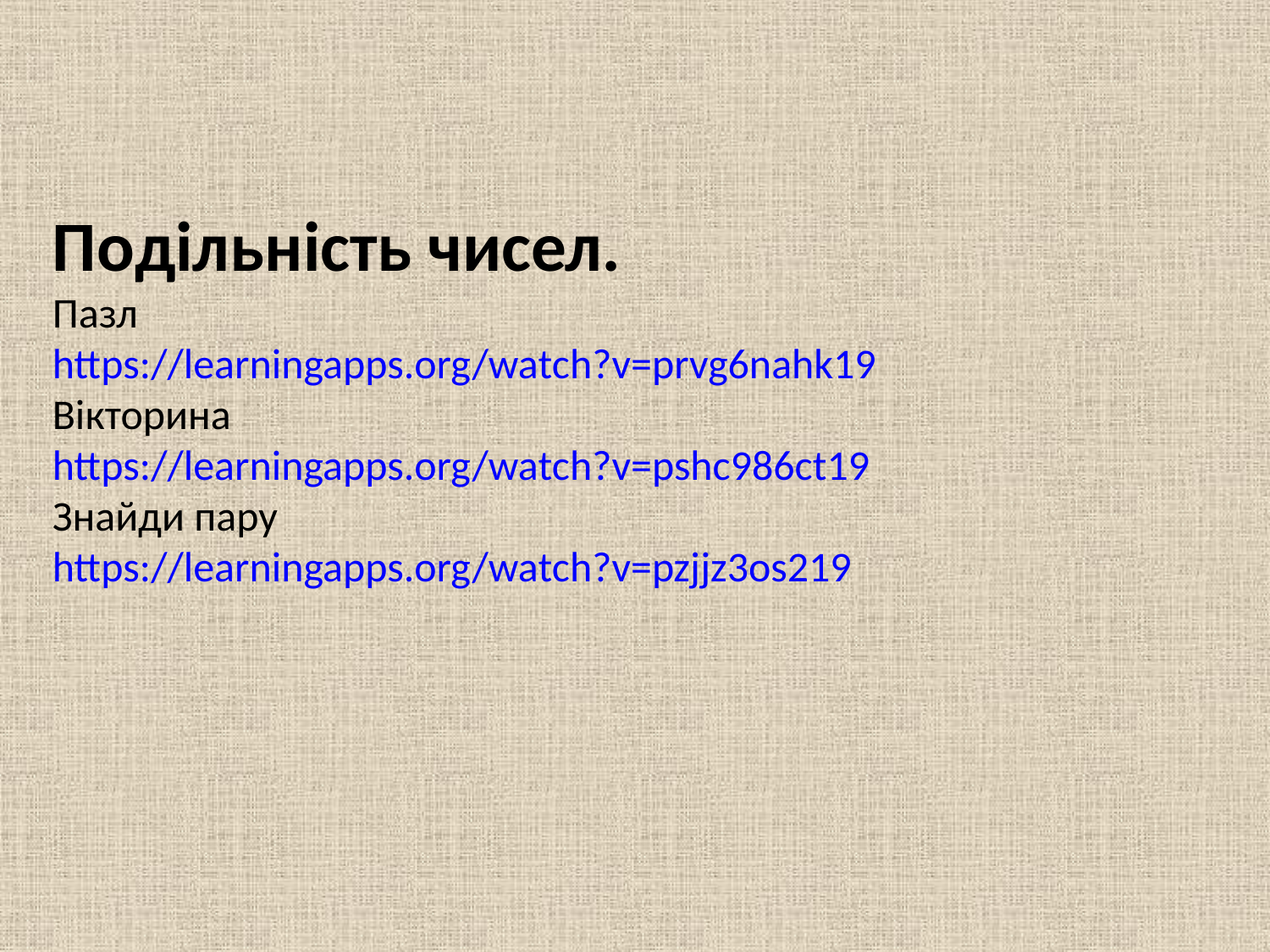

Подільність чисел.
Пазл
https://learningapps.org/watch?v=prvg6nahk19
Вікторина  https://learningapps.org/watch?v=pshc986ct19
Знайди пару https://learningapps.org/watch?v=pzjjz3os219